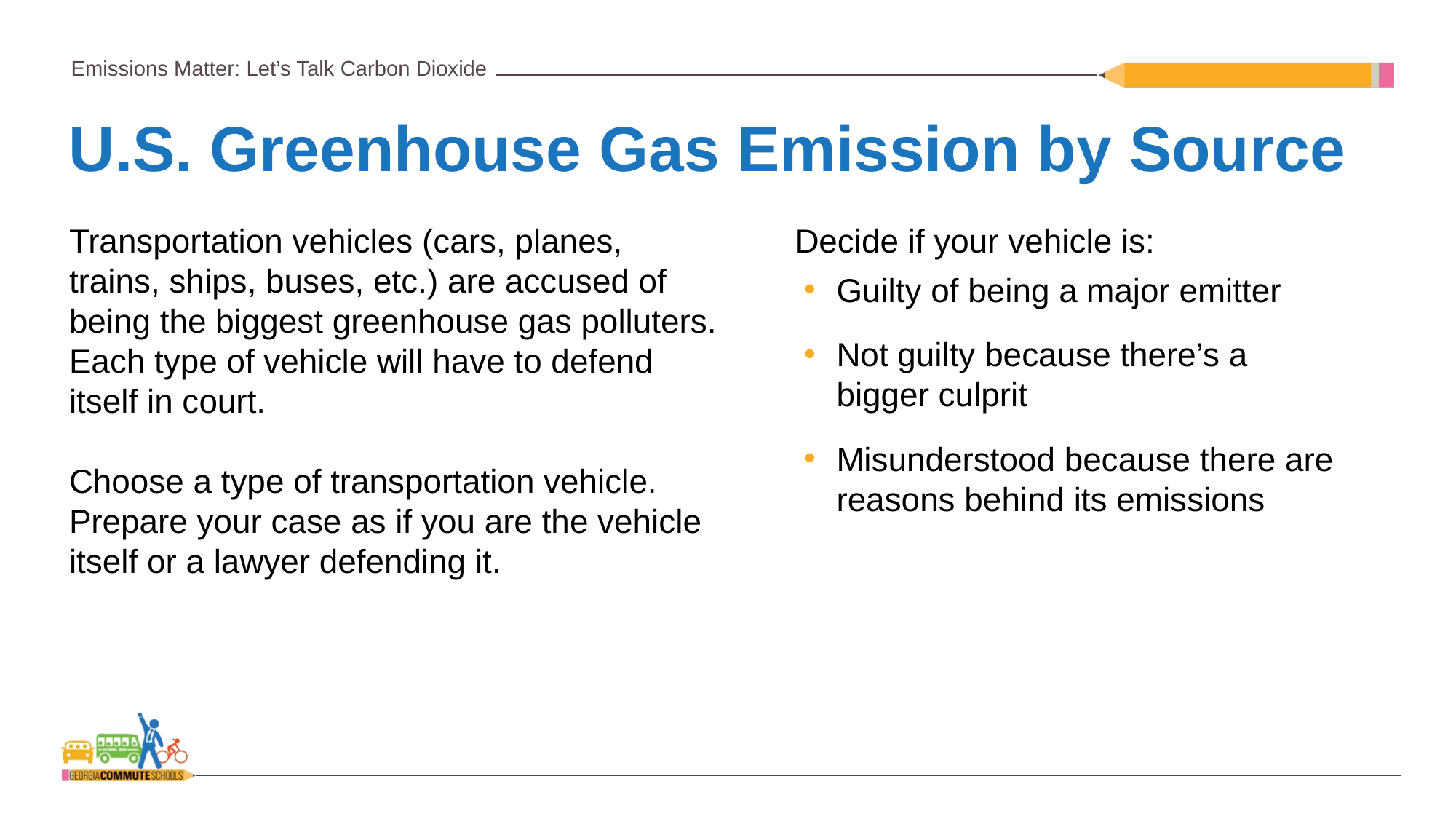

U.S. Greenhouse Gas Emission by Source
Transportation vehicles (cars, planes, trains, ships, buses, etc.) are accused of being the biggest greenhouse gas polluters. Each type of vehicle will have to defend itself in court.

Choose a type of transportation vehicle. Prepare your case as if you are the vehicle itself or a lawyer defending it.

Decide if your vehicle is:
Guilty of being a major emitter
Not guilty because there’s a
bigger culprit
Misunderstood because there are reasons behind its emissions